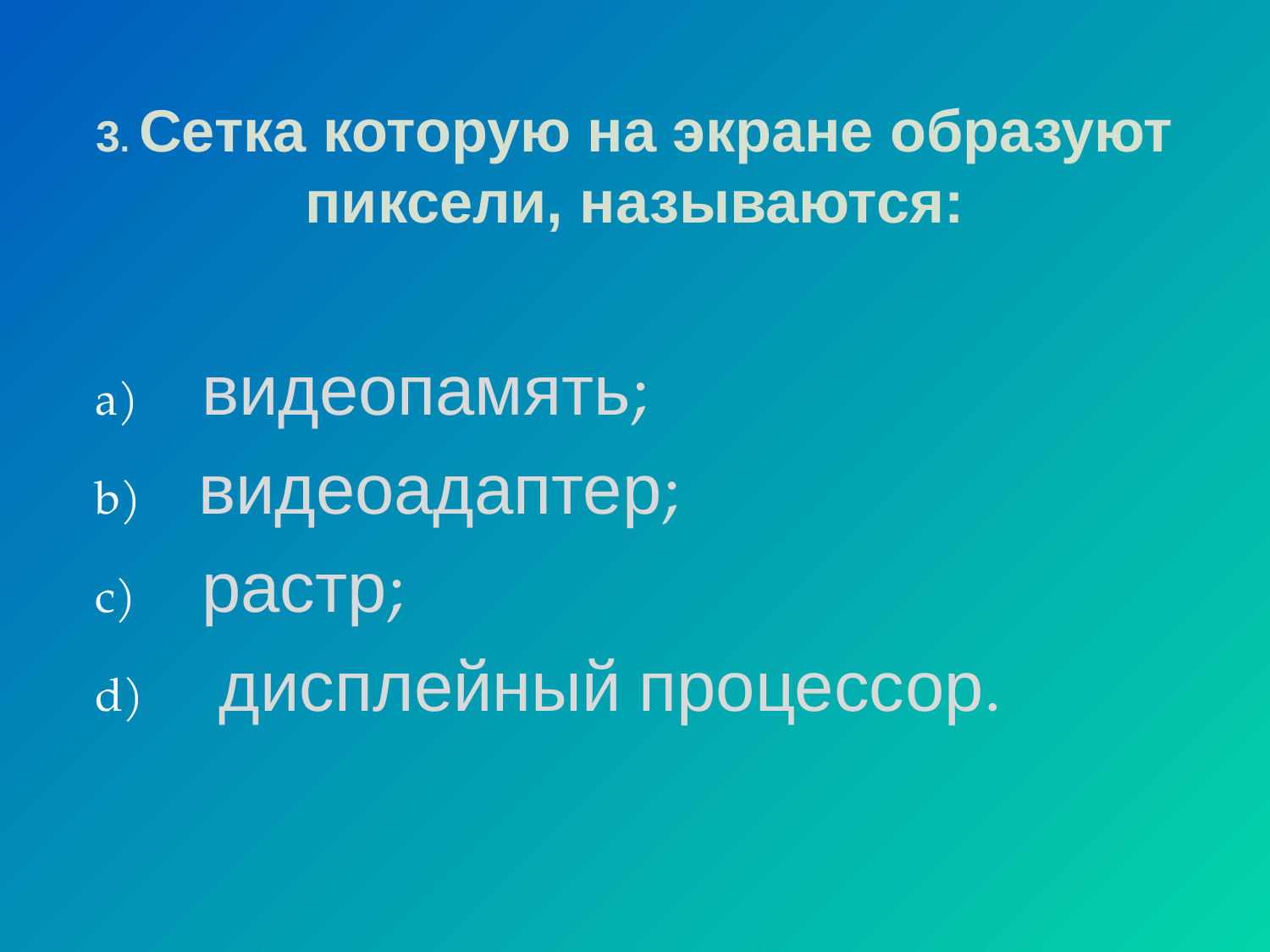

# 3. Сетка которую на экране образуют пиксели, называются:
  видеопамять;
видеоадаптер;
  растр;
   дисплейный процессор.